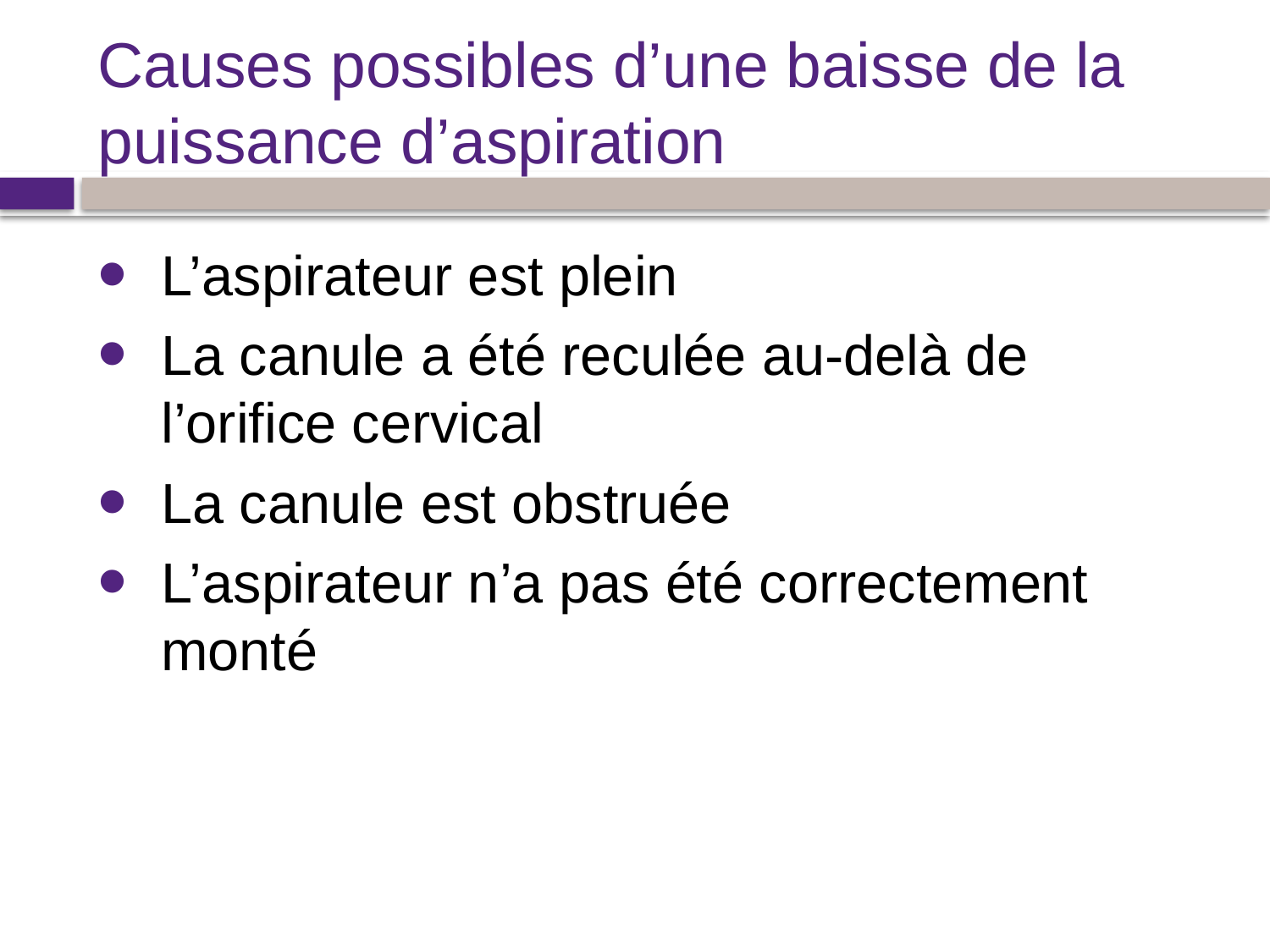

# Causes possibles d’une baisse de la puissance d’aspiration
L’aspirateur est plein
La canule a été reculée au-delà de l’orifice cervical
La canule est obstruée
L’aspirateur n’a pas été correctement monté